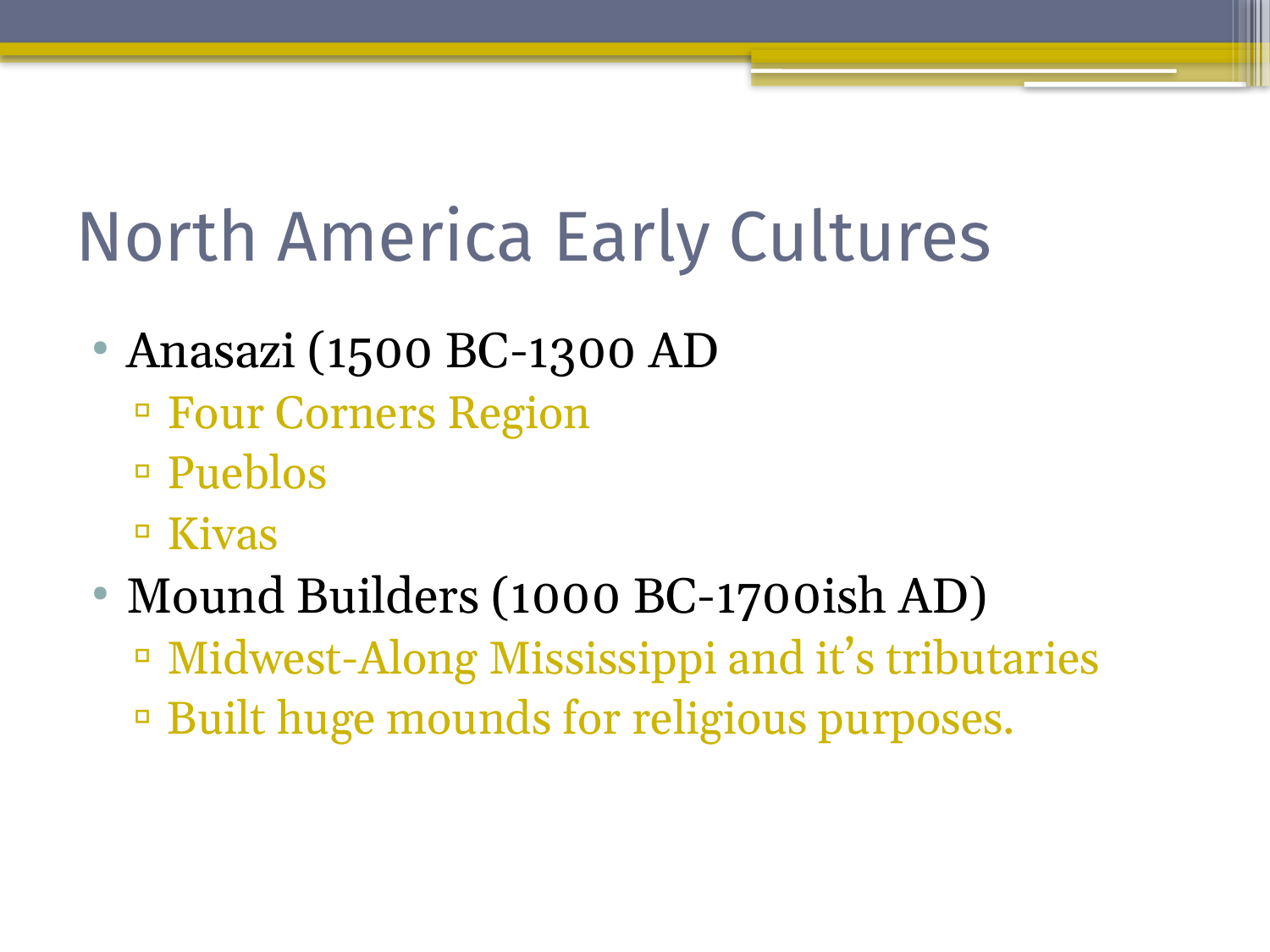

# North America Early Cultures
Anasazi (1500 BC-1300 AD
Four Corners Region
Pueblos
Kivas
Mound Builders (1000 BC-1700ish AD)
Midwest-Along Mississippi and it’s tributaries
Built huge mounds for religious purposes.